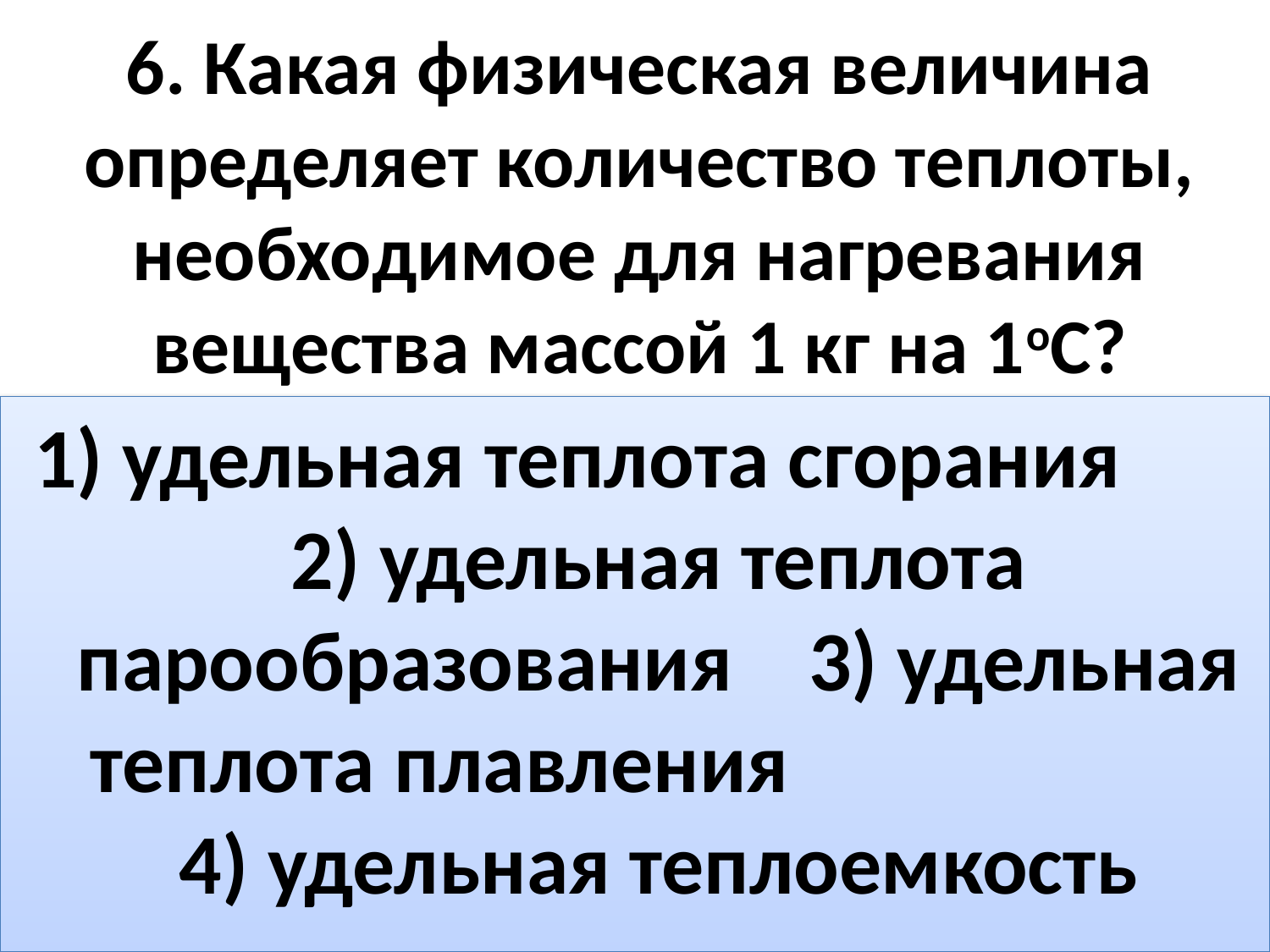

# 6. Какая физическая величина определяет количество теплоты, необходимое для нагревания вещества массой 1 кг на 1оС?
1) удельная теплота сгорания       2) удельная теплота парообразования    3) удельная теплота плавления                        4) удельная теплоемкость